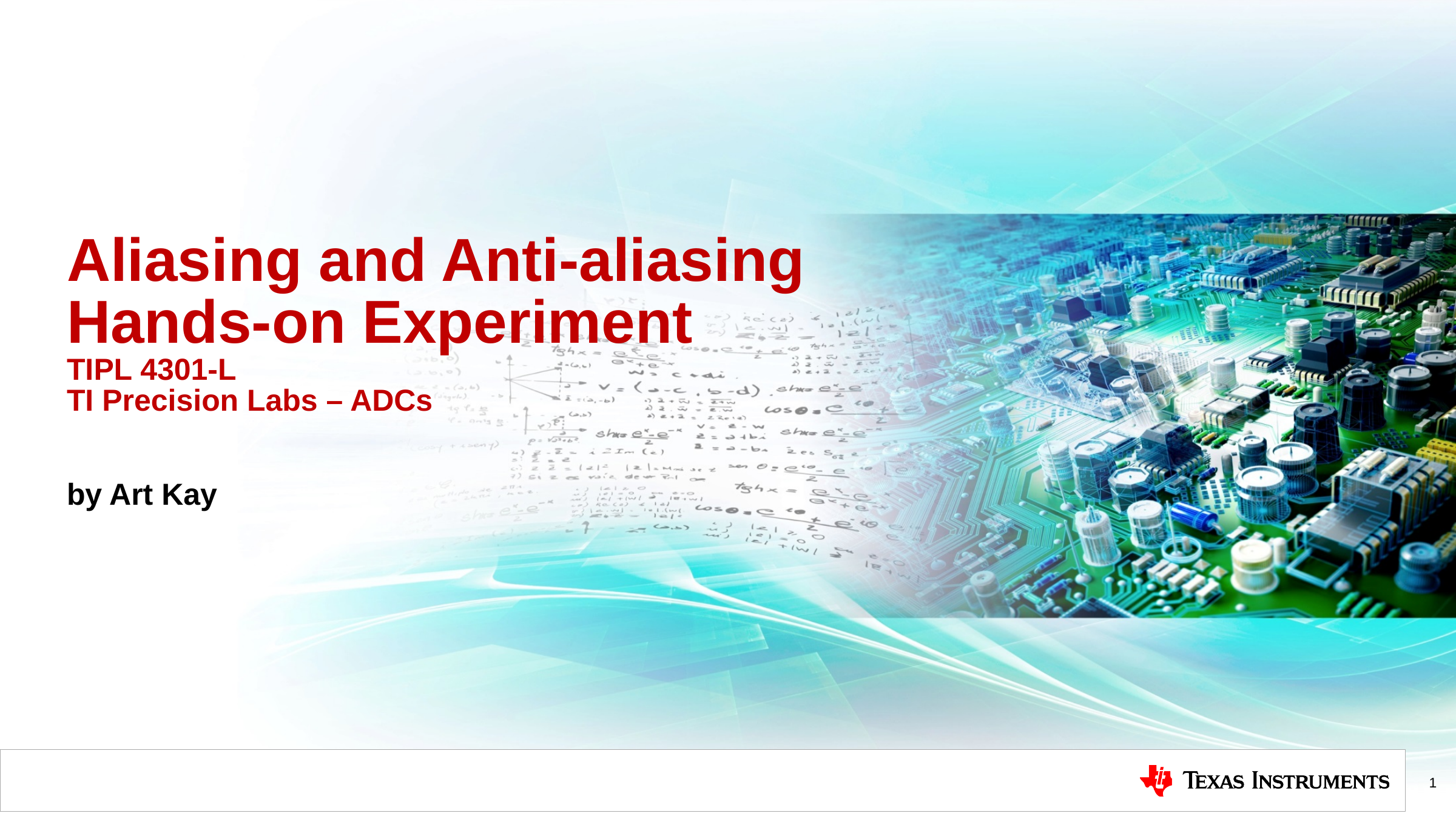

# Aliasing and Anti-aliasing Hands-on Experiment TIPL 4301-L TI Precision Labs – ADCs
by Art Kay
1